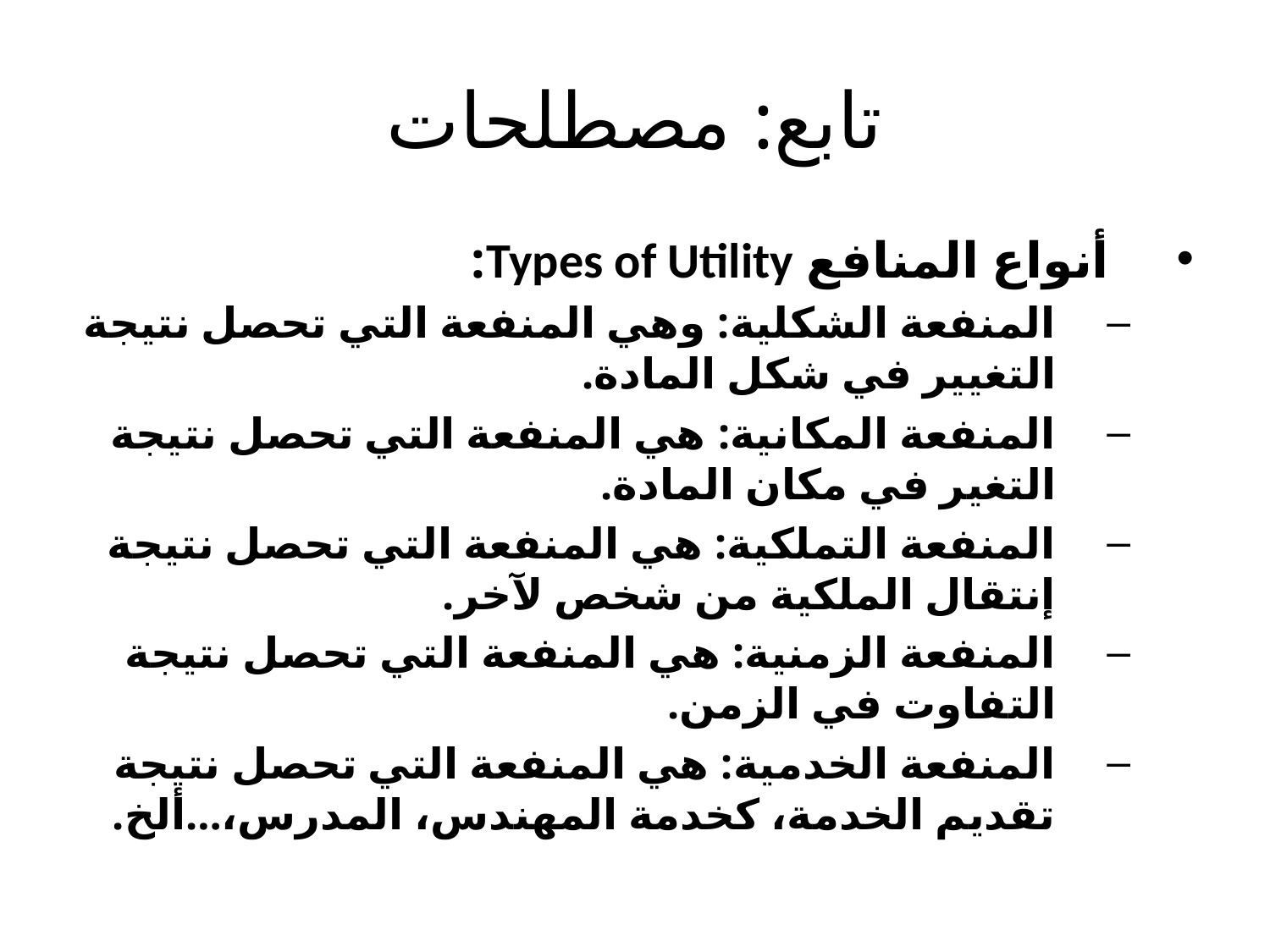

# تابع: مصطلحات
أنواع المنافع Types of Utility:
المنفعة الشكلية: وهي المنفعة التي تحصل نتيجة التغيير في شكل المادة.
المنفعة المكانية: هي المنفعة التي تحصل نتيجة التغير في مكان المادة.
المنفعة التملكية: هي المنفعة التي تحصل نتيجة إنتقال الملكية من شخص لآخر.
المنفعة الزمنية: هي المنفعة التي تحصل نتيجة التفاوت في الزمن.
المنفعة الخدمية: هي المنفعة التي تحصل نتيجة تقديم الخدمة، كخدمة المهندس، المدرس،…ألخ.